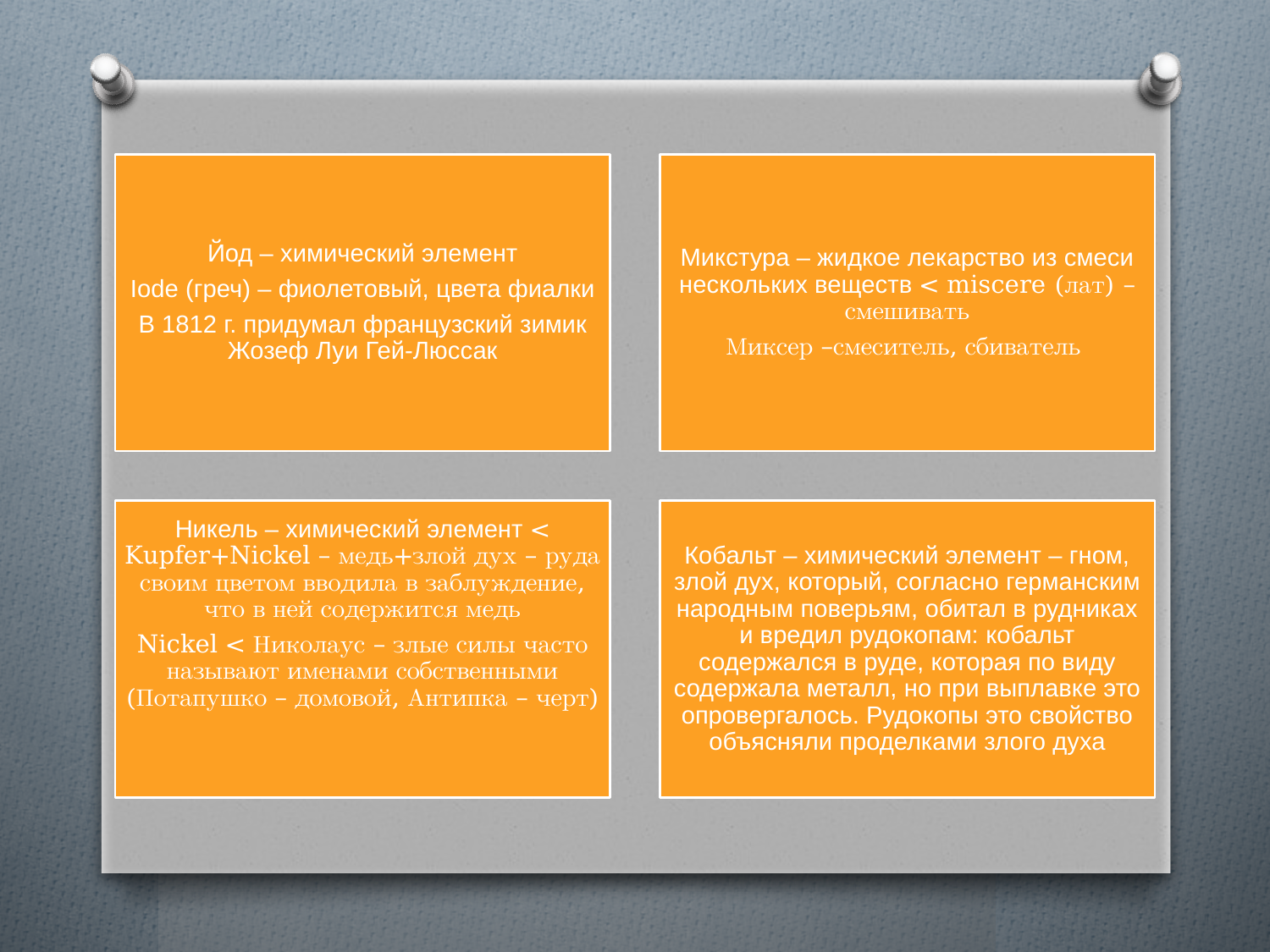

Йод – химический элемент
Iode (греч) – фиолетовый, цвета фиалки
В 1812 г. придумал французский зимик Жозеф Луи Гей-Люссак
Микстура – жидкое лекарство из смеси нескольких веществ < miscere (лат) – смешивать
Миксер –смеситель, сбиватель
Никель – химический элемент < Kupfer+Nickel – медь+злой дух – руда своим цветом вводила в заблуждение, что в ней содержится медь
Nickel < Николаус – злые силы часто называют именами собственными (Потапушко – домовой, Антипка – черт)

Кобальт – химический элемент – гном, злой дух, который, согласно германским народным поверьям, обитал в рудниках и вредил рудокопам: кобальт содержался в руде, которая по виду содержала металл, но при выплавке это опровергалось. Рудокопы это свойство объясняли проделками злого духа